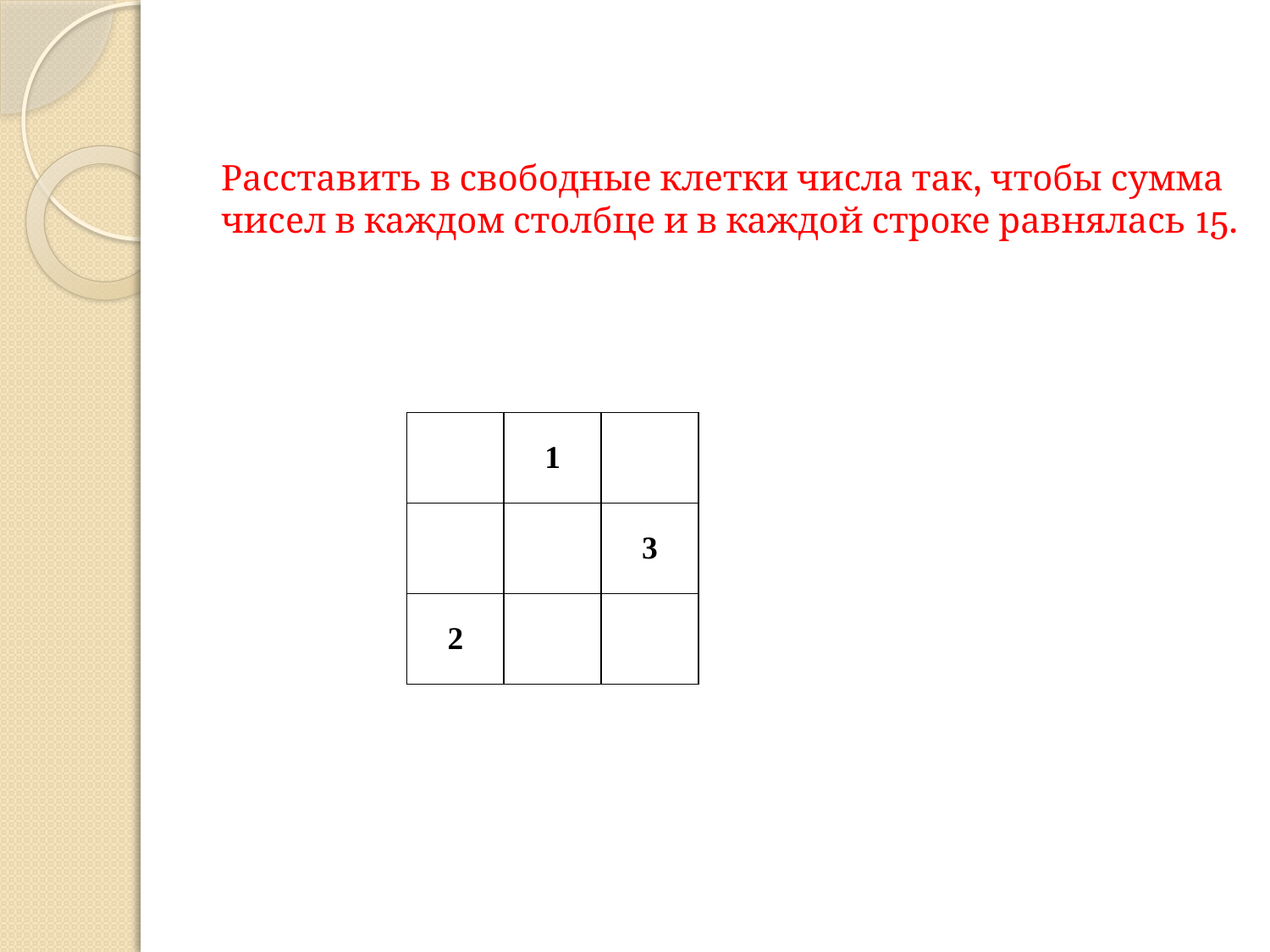

Расставить в свободные клетки числа так, чтобы сумма чисел в каждом столбце и в каждой строке равнялась 15.

|  | 1 |  |
| --- | --- | --- |
|  |  | 3 |
| 2 |  |  |